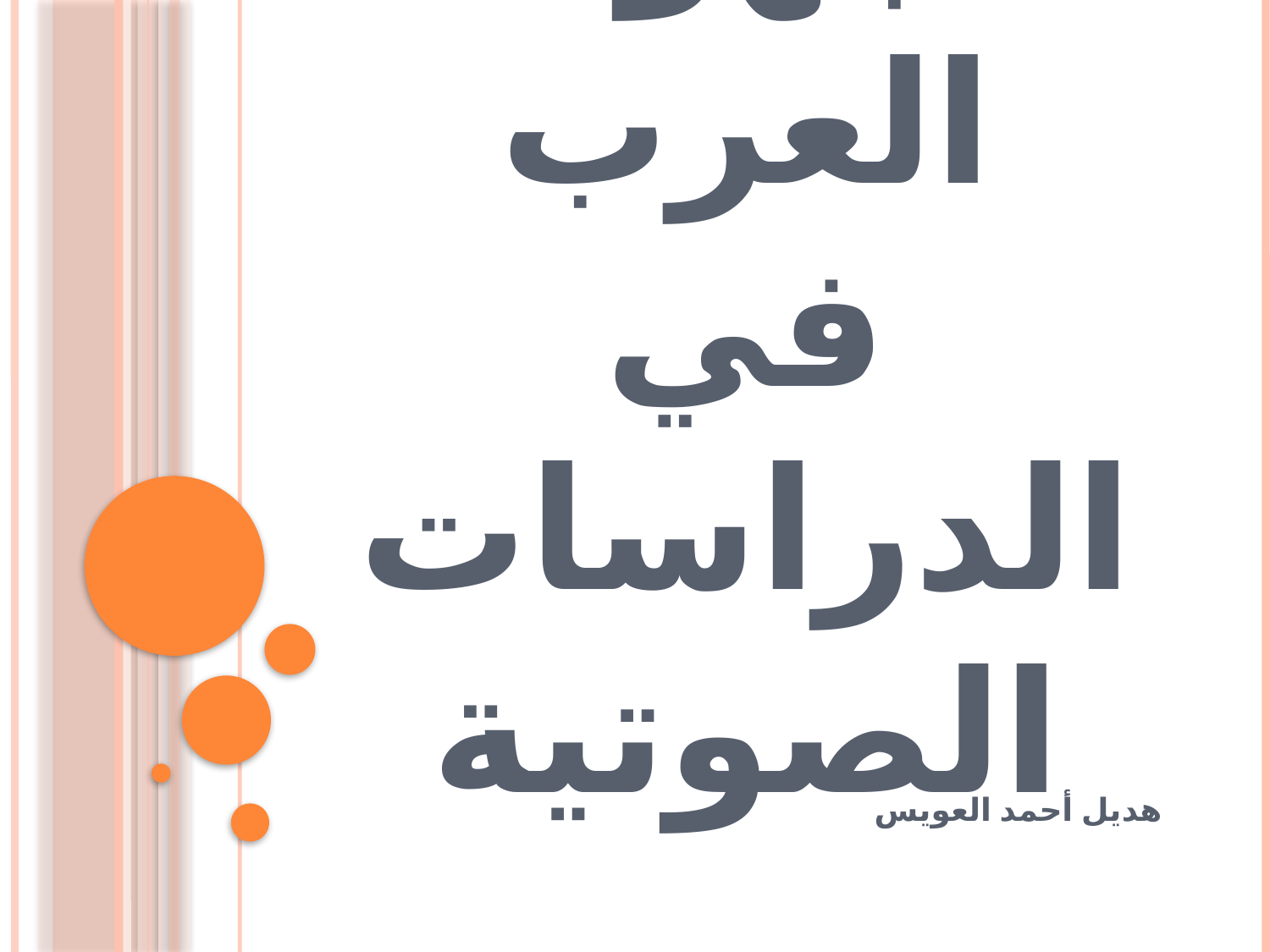

# جهود العرب في الدراسات الصوتية
هديل أحمد العويس